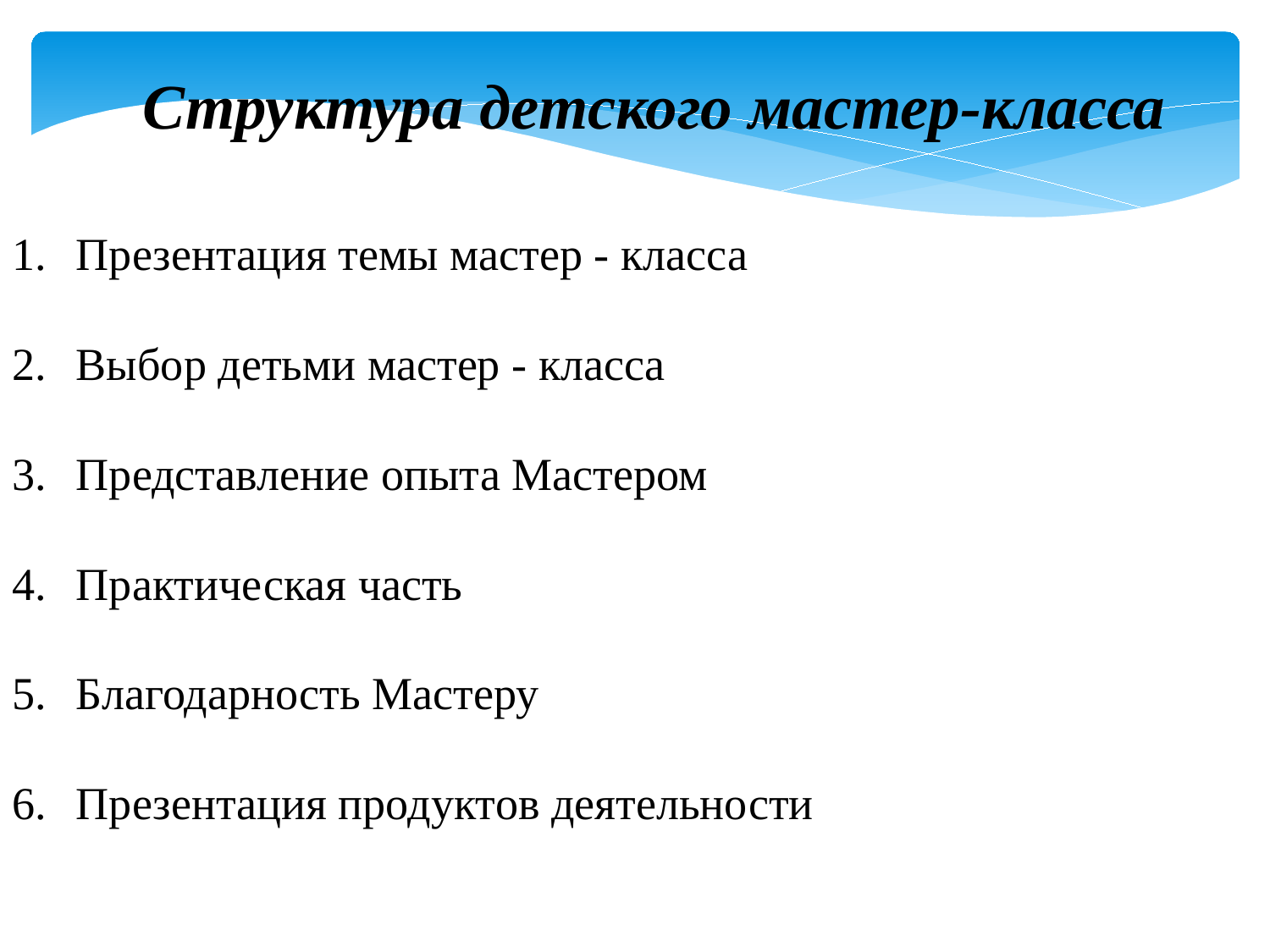

Структура детского мастер-класса

Презентация темы мастер - класса

Выбор детьми мастер - класса

Представление опыта Мастером

Практическая часть

Благодарность Мастеру

Презентация продуктов деятельности